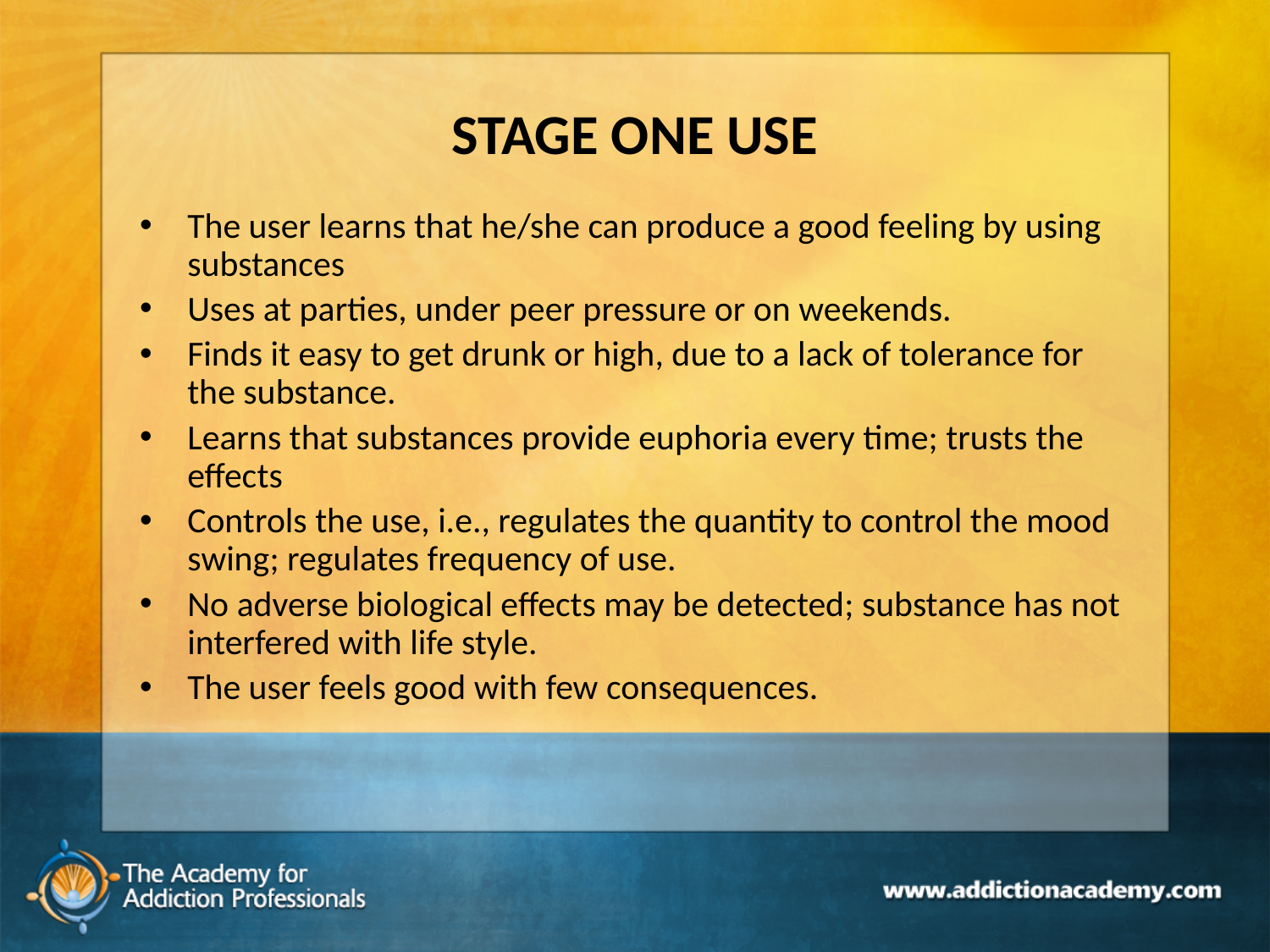

# STAGE ONE USE
The user learns that he/she can produce a good feeling by using substances
Uses at parties, under peer pressure or on weekends.
Finds it easy to get drunk or high, due to a lack of tolerance for the substance.
Learns that substances provide euphoria every time; trusts the effects
Controls the use, i.e., regulates the quantity to control the mood swing; regulates frequency of use.
No adverse biological effects may be detected; substance has not interfered with life style.
The user feels good with few consequences.